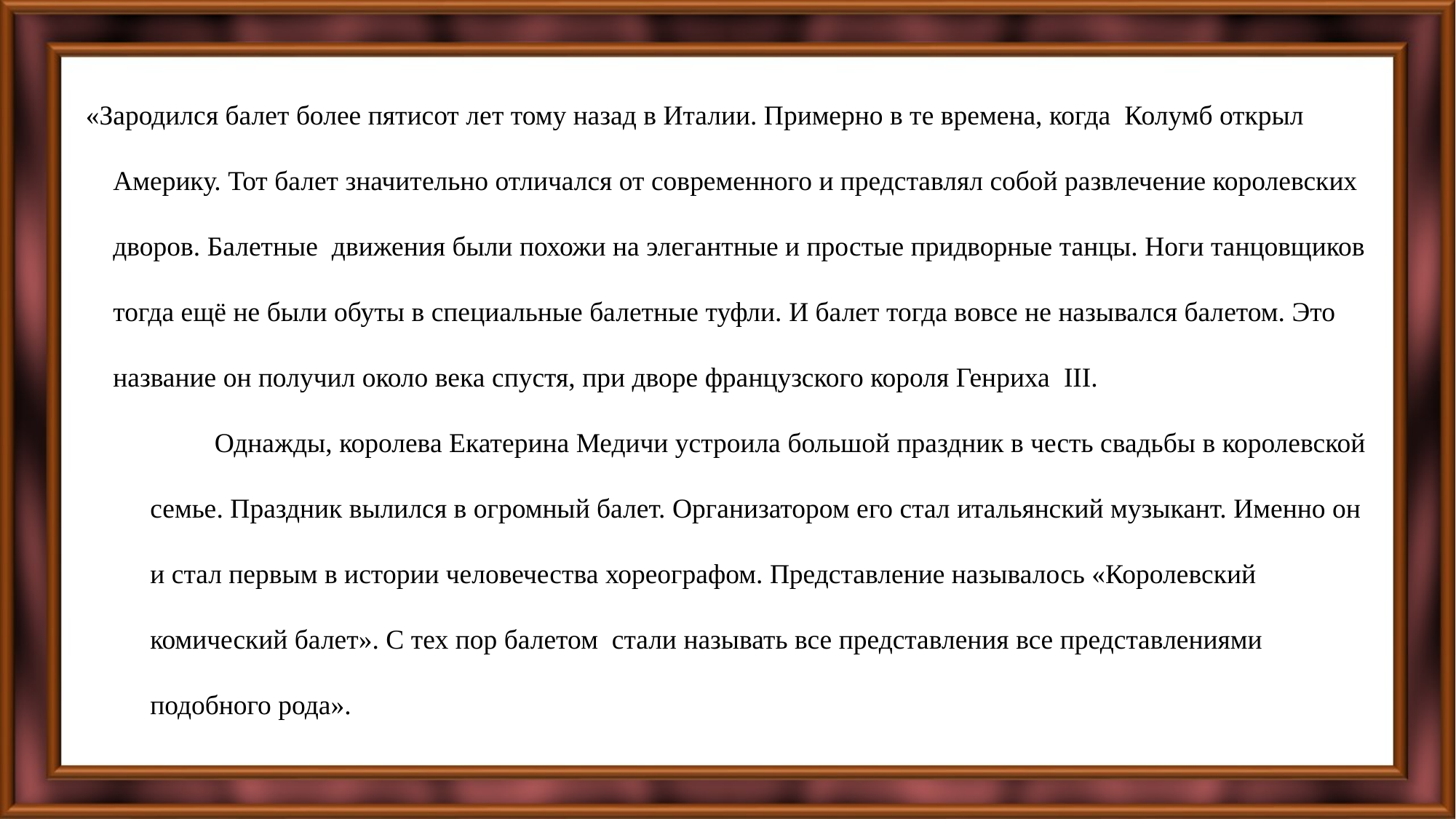

«Зародился балет более пятисот лет тому назад в Италии. Примерно в те времена, когда  Колумб открыл Америку. Тот балет значительно отличался от современного и представлял собой развлечение королевских дворов. Балетные  движения были похожи на элегантные и простые придворные танцы. Ноги танцовщиков тогда ещё не были обуты в специальные балетные туфли. И балет тогда вовсе не назывался балетом. Это название он получил около века спустя, при дворе французского короля Генриха  III.
Однажды, королева Екатерина Медичи устроила большой праздник в честь свадьбы в королевской семье. Праздник вылился в огромный балет. Организатором его стал итальянский музыкант. Именно он и стал первым в истории человечества хореографом. Представление называлось «Королевский комический балет». С тех пор балетом  стали называть все представления все представлениями подобного рода».